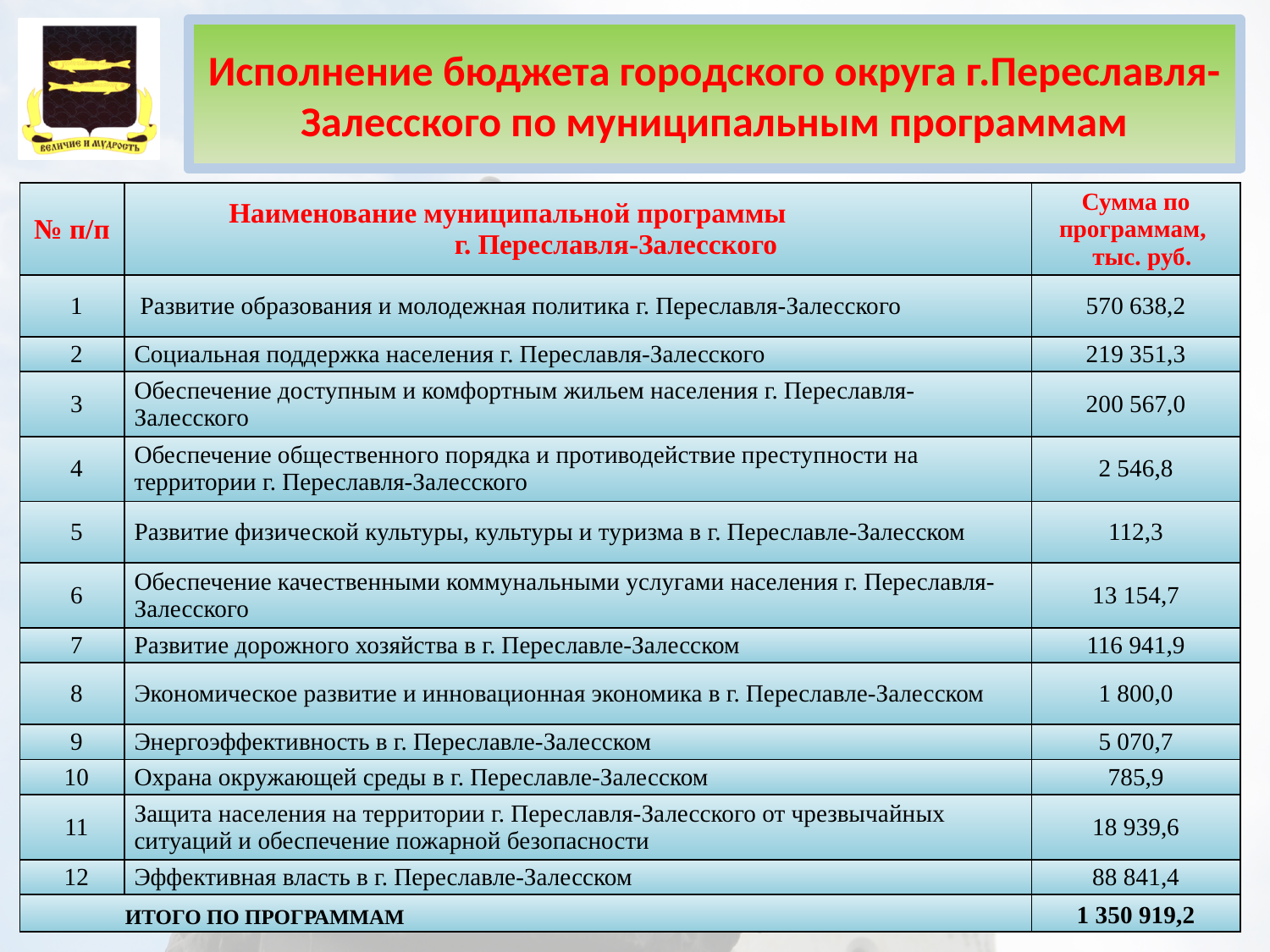

Исполнение бюджета городского округа г.Переславля-Залесского по муниципальным программам
| № п/п | Наименование муниципальной программы г. Переславля-Залесского | Сумма по программам, тыс. руб. |
| --- | --- | --- |
| 1 | Развитие образования и молодежная политика г. Переславля-Залесского | 570 638,2 |
| 2 | Социальная поддержка населения г. Переславля-Залесского | 219 351,3 |
| 3 | Обеспечение доступным и комфортным жильем населения г. Переславля-Залесского | 200 567,0 |
| 4 | Обеспечение общественного порядка и противодействие преступности на территории г. Переславля-Залесского | 2 546,8 |
| 5 | Развитие физической культуры, культуры и туризма в г. Переславле-Залесском | 112,3 |
| 6 | Обеспечение качественными коммунальными услугами населения г. Переславля-Залесского | 13 154,7 |
| 7 | Развитие дорожного хозяйства в г. Переславле-Залесском | 116 941,9 |
| 8 | Экономическое развитие и инновационная экономика в г. Переславле-Залесском | 1 800,0 |
| 9 | Энергоэффективность в г. Переславле-Залесском | 5 070,7 |
| 10 | Охрана окружающей среды в г. Переславле-Залесском | 785,9 |
| 11 | Защита населения на территории г. Переславля-Залесского от чрезвычайных ситуаций и обеспечение пожарной безопасности | 18 939,6 |
| 12 | Эффективная власть в г. Переславле-Залесском | 88 841,4 |
|  | ИТОГО ПО ПРОГРАММАМ | 1 350 919,2 |